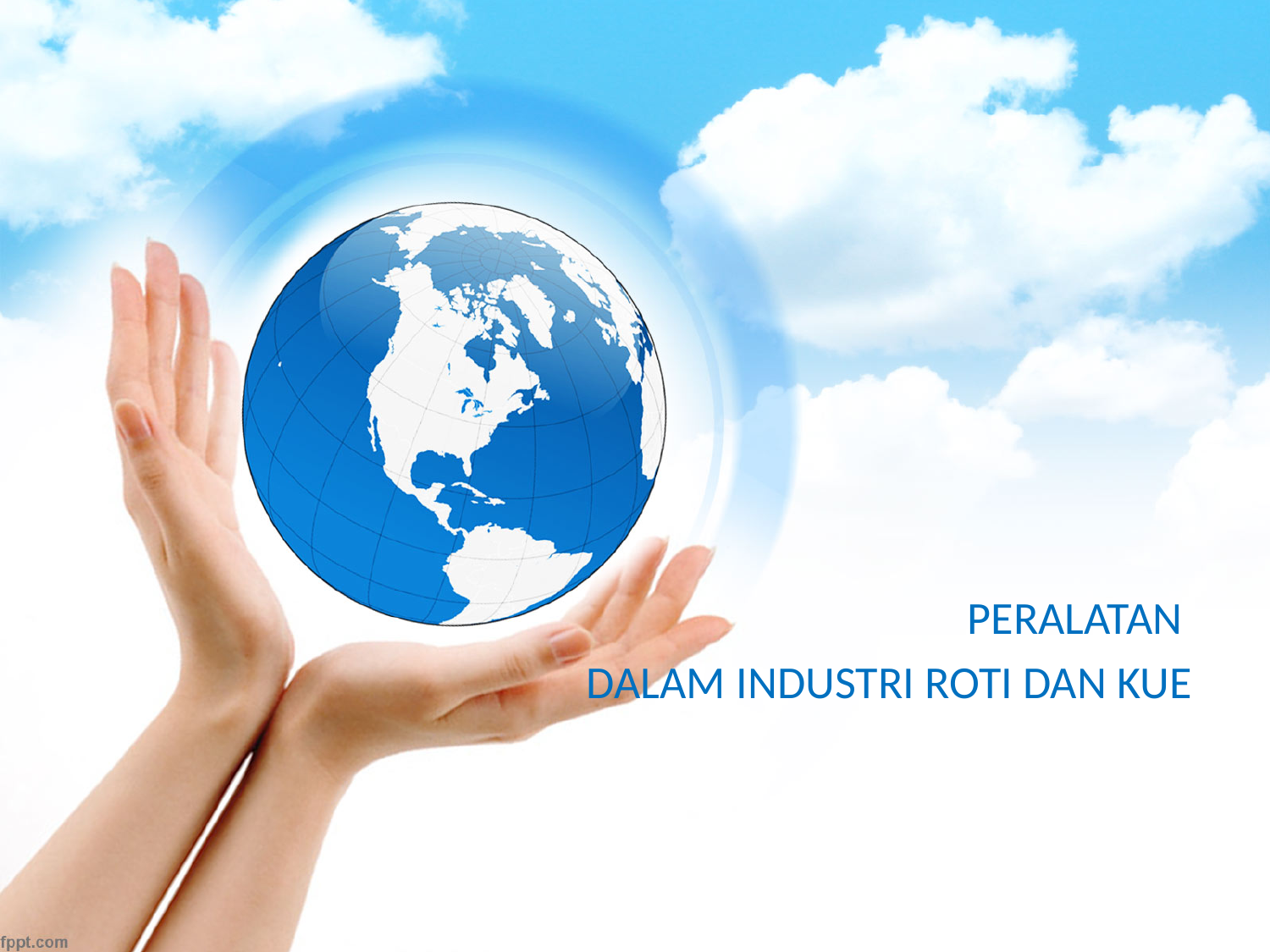

PERALATAN
DALAM INDUSTRI ROTI DAN KUE
#